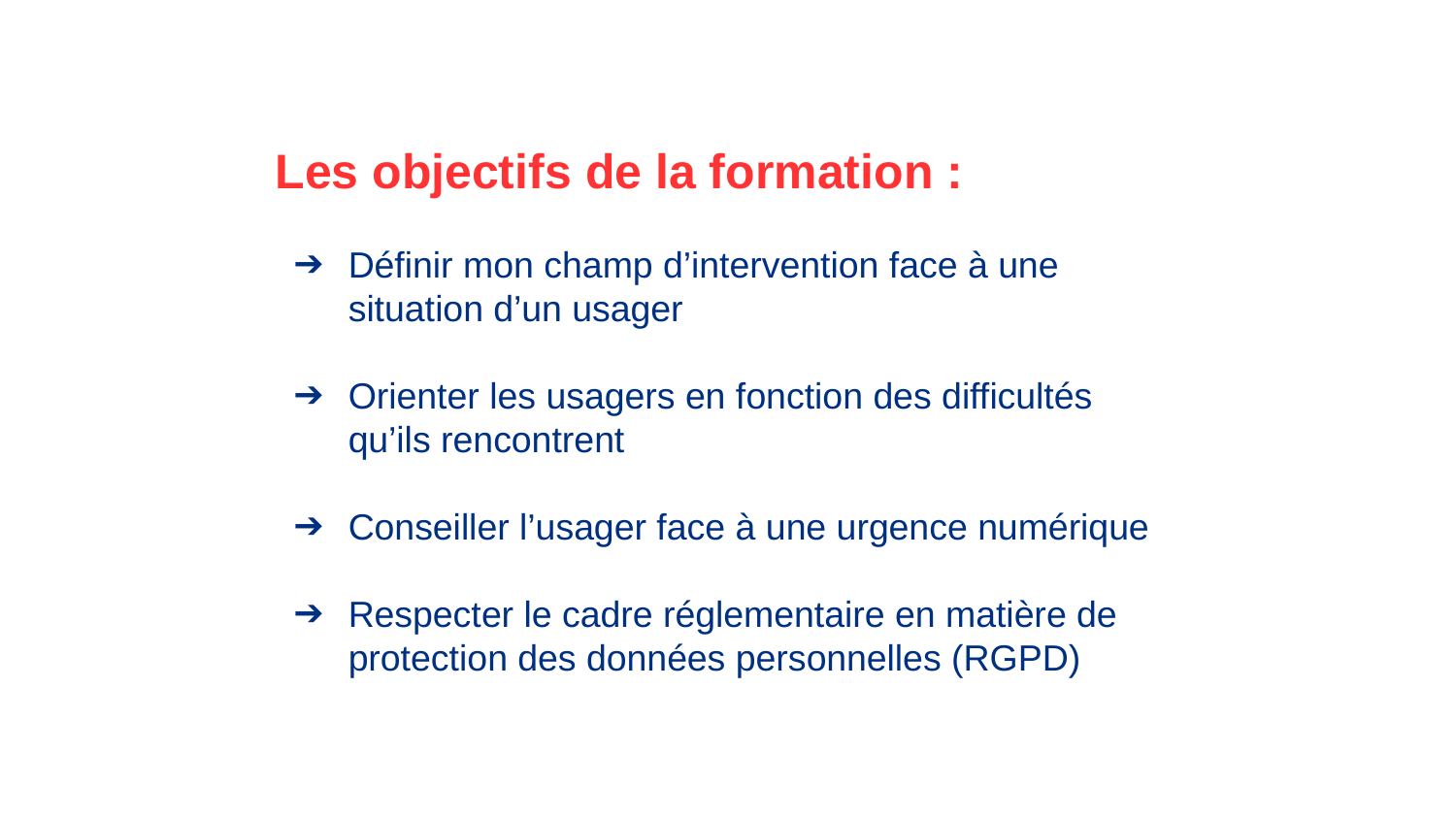

Les objectifs de la formation :

Définir mon champ d’intervention face à une situation d’un usager
Orienter les usagers en fonction des difficultés
qu’ils rencontrent
Conseiller l’usager face à une urgence numérique

Respecter le cadre réglementaire en matière de protection des données personnelles (RGPD)